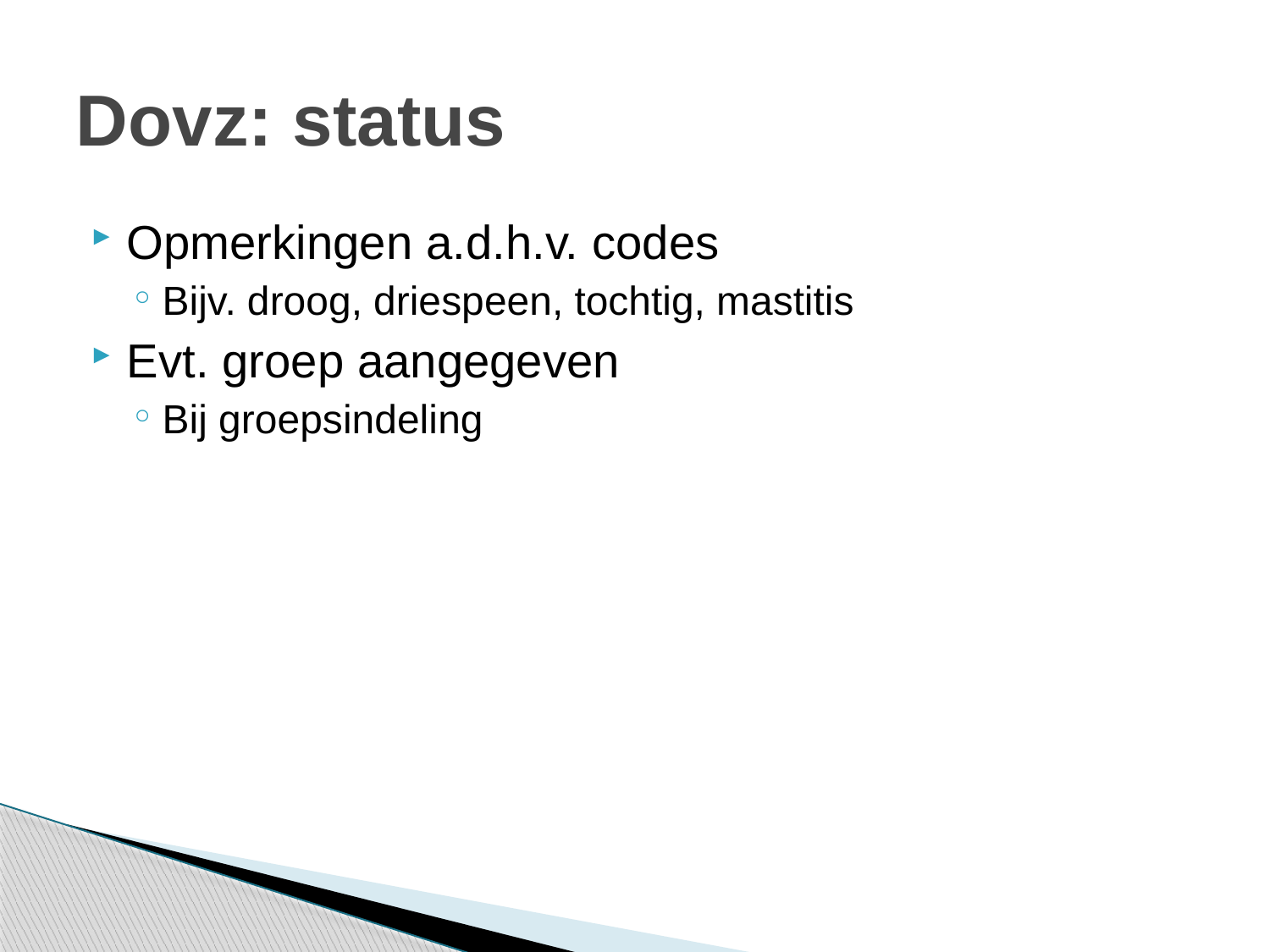

# Dovz: status
Opmerkingen a.d.h.v. codes
Bijv. droog, driespeen, tochtig, mastitis
Evt. groep aangegeven
Bij groepsindeling